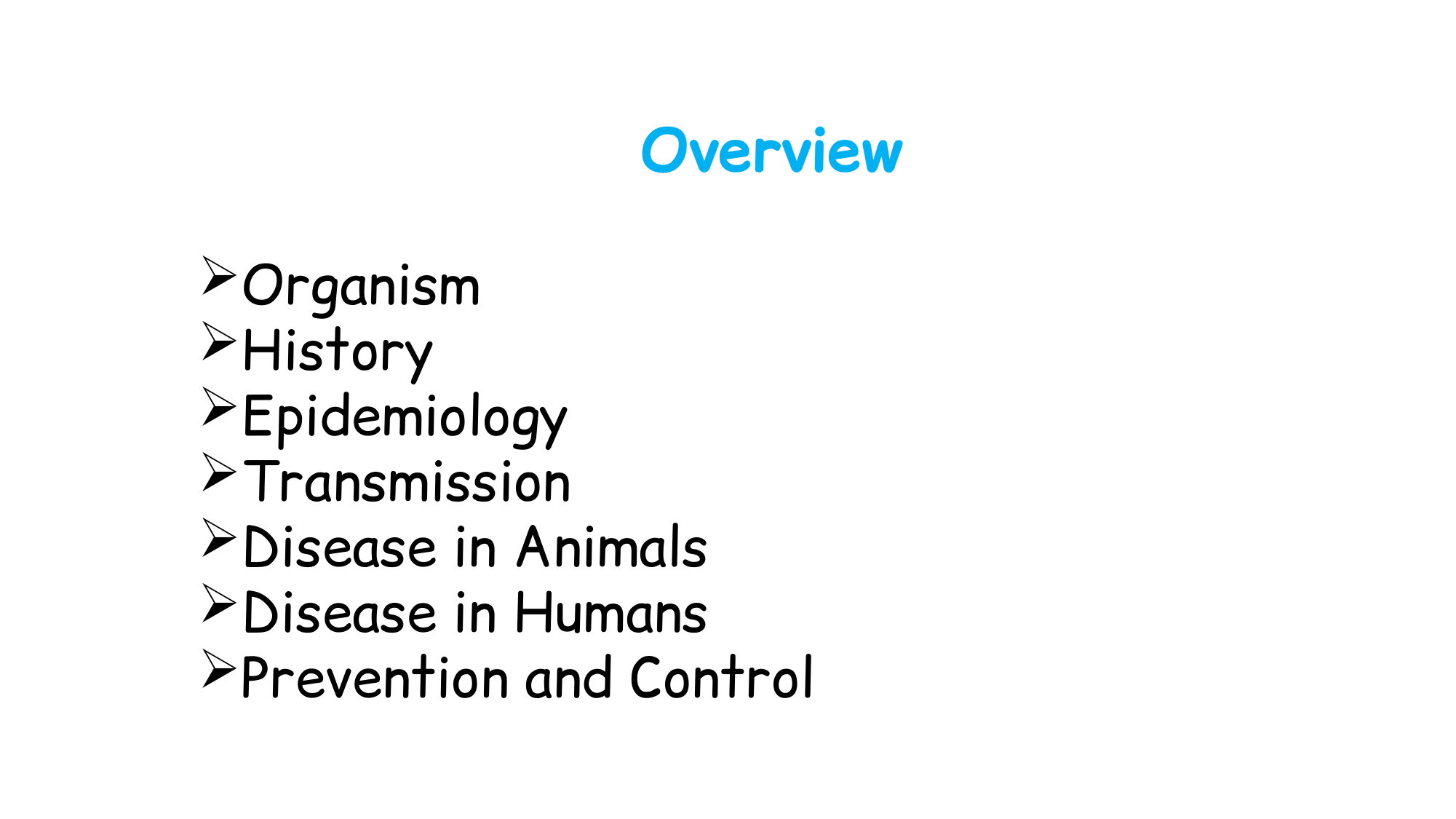

Overview

Organism
History
Epidemiology
Transmission
Disease in Animals
Disease in Humans
Prevention and Control